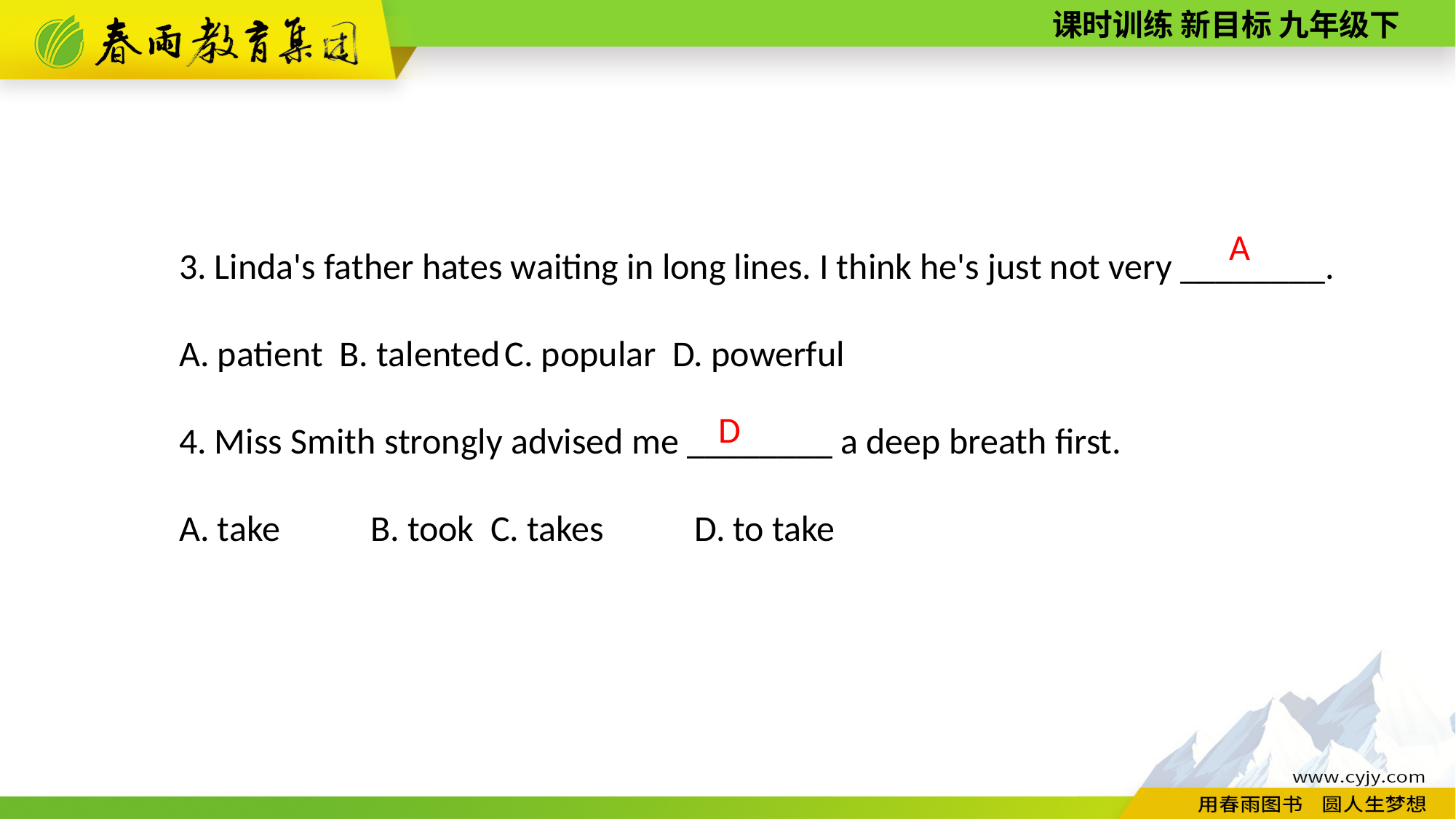

3. Linda's father hates waiting in long lines. I think he's just not very ________.
A. patient  B. talented C. popular  D. powerful
4. Miss Smith strongly advised me ________ a deep breath first.
A. take　　B. took  C. takes　　D. to take
A
D